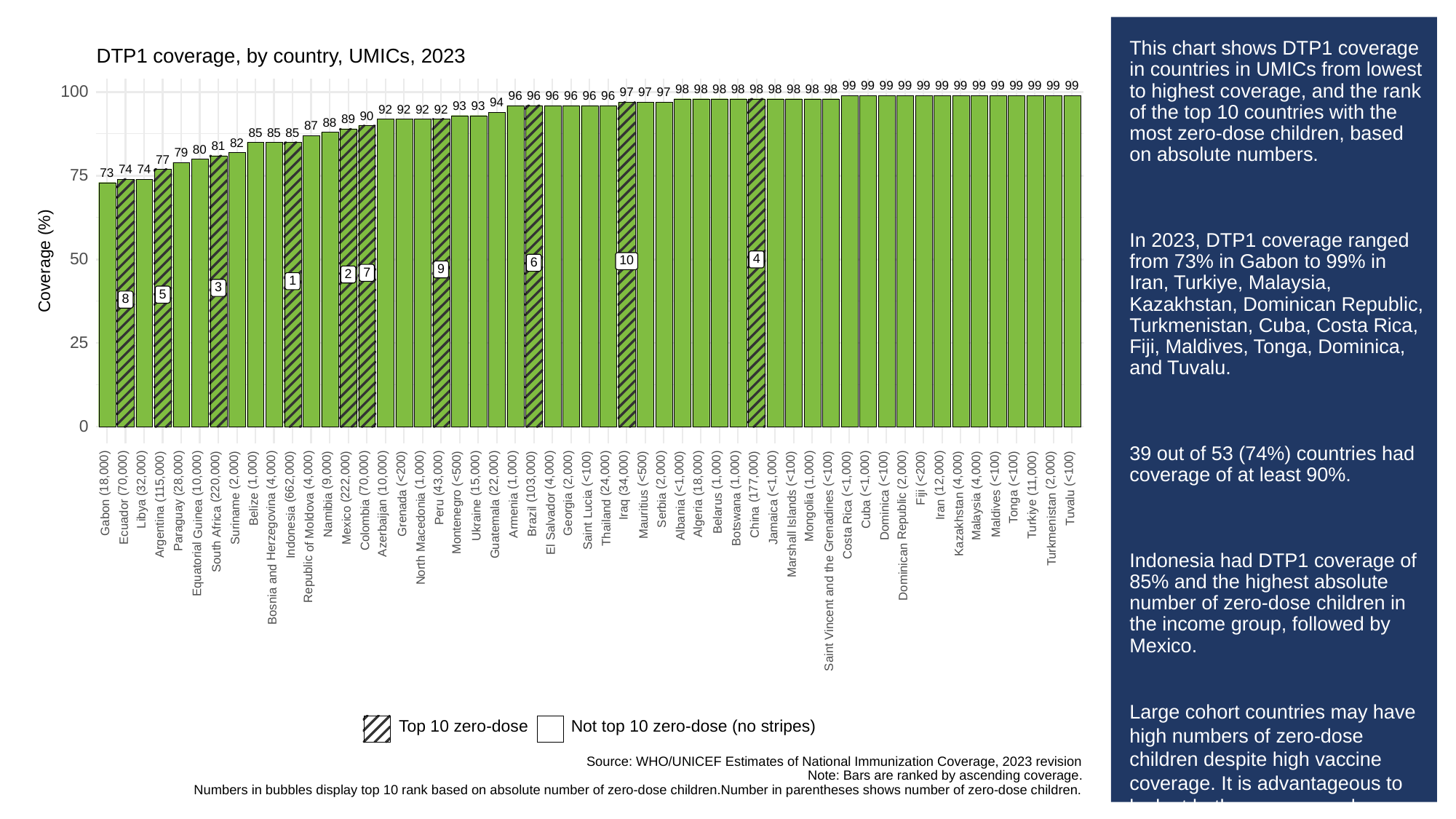

# This chart shows DTP1 coverage in countries in UMICs from lowest to highest coverage, and the rank of the top 10 countries with the most zero-dose children, based on absolute numbers.

In 2023, DTP1 coverage ranged from 73% in Gabon to 99% in Iran, Turkiye, Malaysia, Kazakhstan, Dominican Republic, Turkmenistan, Cuba, Costa Rica, Fiji, Maldives, Tonga, Dominica, and Tuvalu.

39 out of 53 (74%) countries had coverage of at least 90%.

Indonesia had DTP1 coverage of 85% and the highest absolute number of zero-dose children in the income group, followed by Mexico.

Large cohort countries may have high numbers of zero-dose children despite high vaccine coverage. It is advantageous to look at both coverage and absolute numbers of unvaccinated children to ensure vulnerable countries with small birth cohorts are not missed.

DTP1 coverage, by country, UMICs, 2023

99
99
99
99
99
99
99
99
99
99
99
99
99
98
98
98
98
98
98
98
98
98
100
97
97
97
96
96
96
96
96
96

94

93
93

92
92
92
92

90

89

88

87

85
85
85

82
81

80

79

77

74
74

73

75

50
Coverage (%)

4
10

6

9

7

2

1

3

5

8

25

0

(<200)
(<500)
(<100)
(<500)
(<100)
(<100)
(<100)
(<200)
(<100)
(<100)
(<100)
(2,000)
(1,000)
(4,000)
(4,000)
(9,000)
(1,000)
(1,000)
(4,000)
(2,000)
(2,000)
(1,000)
(1,000)
(1,000)
(2,000)
(4,000)
(4,000)
(2,000)
(18,000)
(70,000)
(32,000)
(28,000)
(10,000)
(70,000)
(10,000)
(43,000)
(15,000)
(22,000)
(24,000)
(34,000)
(18,000)
(12,000)
(11,000)
(<1,000)
(<1,000)
(<1,000)
(<1,000)
(115,000)
(220,000)
(662,000)
(222,000)
(103,000)
(177,000)
Fiji
Lucia
Tonga
Tuvalu
Iraq
Islands
Belize
Iran
Serbia
Rica
Peru
Libya
Georgia
Grenada
Belarus
Maldives
Cuba
Mauritius
Namibia
Dominica
Republic
Armenia
Malaysia
Moldova
Mongolia
Salvador
Algeria
Gabon
Turkiye
Suriname
Guinea
Botswana
Albania
Ukraine
Montenegro
Grenadines
Brazil
Africa
China
Ecuador
Jamaica
Macedonia
Thailand
Paraguay
Kazakhstan
Colombia
Mexico
Herzegovina
Azerbaijan
Guatemala
Turkmenistan
Argentina
Indonesia
Saint
Costa
of
El
Marshall
South
the
Equatorial
North
Dominican
and
Republic
and
Bosnia
Vincent
Saint

Not top 10 zero-dose (no stripes)
Top 10 zero-dose

Source: WHO/UNICEF Estimates of National Immunization Coverage, 2023 revision
Note: Bars are ranked by ascending coverage.
Numbers in bubbles display top 10 rank based on absolute number of zero-dose children.Number in parentheses shows number of zero-dose children.